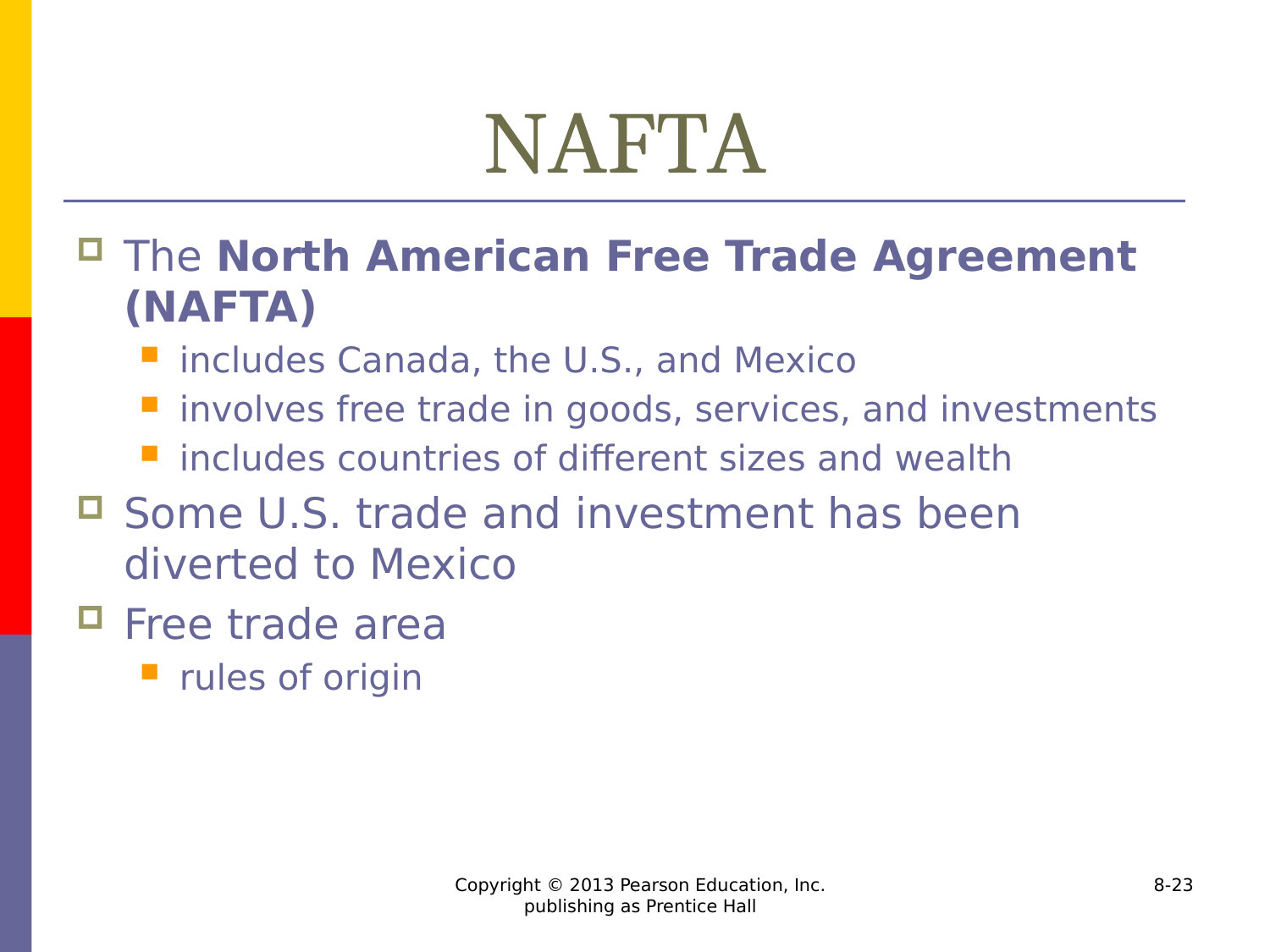

# NAFTA
The North American Free Trade Agreement (NAFTA)
includes Canada, the U.S., and Mexico
involves free trade in goods, services, and investments
includes countries of different sizes and wealth
Some U.S. trade and investment has been diverted to Mexico
Free trade area
rules of origin

Copyright © 2013 Pearson Education, Inc. publishing as Prentice Hall
8-23